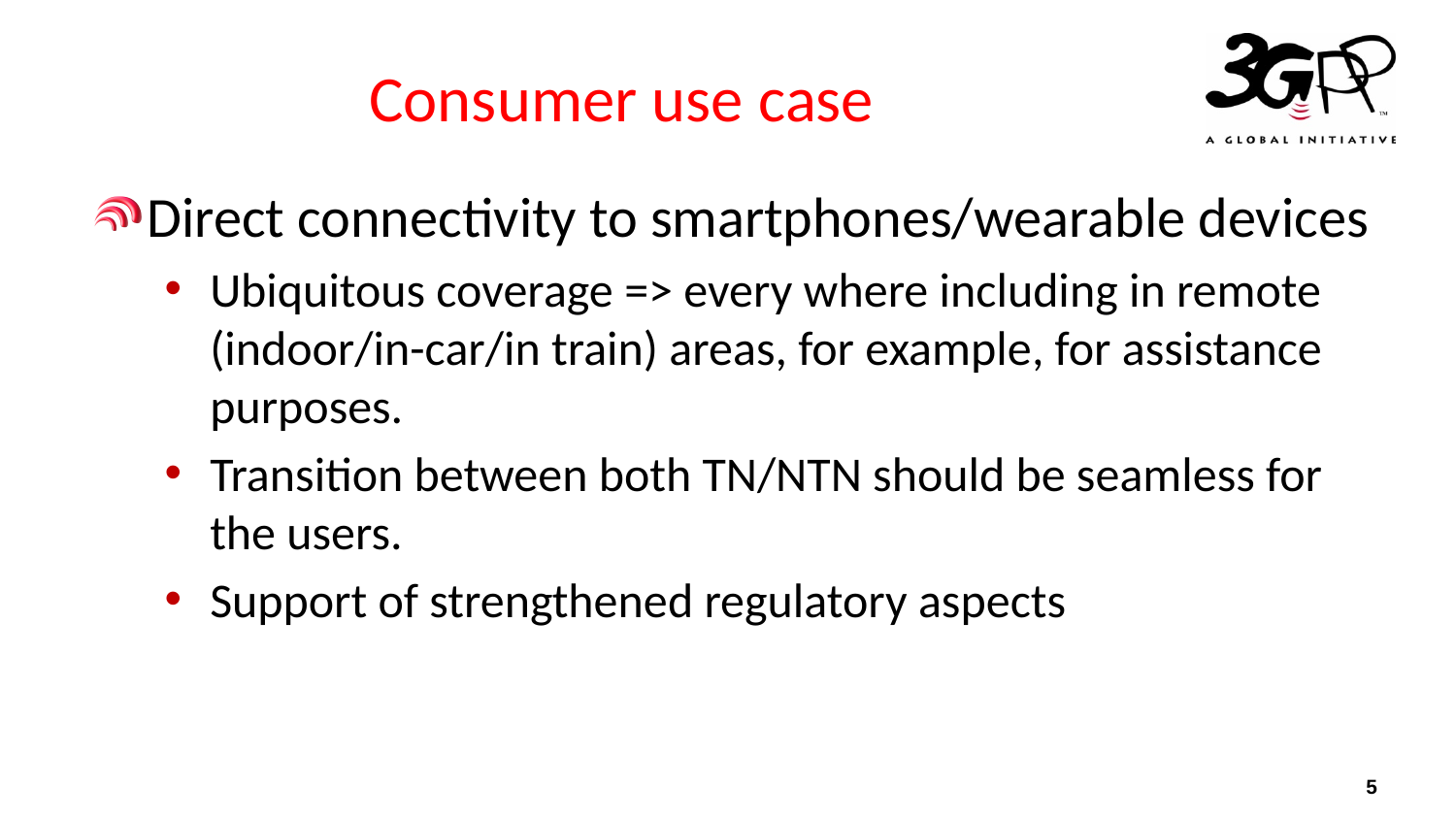

# Consumer use case
Direct connectivity to smartphones/wearable devices
Ubiquitous coverage => every where including in remote (indoor/in-car/in train) areas, for example, for assistance purposes.
Transition between both TN/NTN should be seamless for the users.
Support of strengthened regulatory aspects